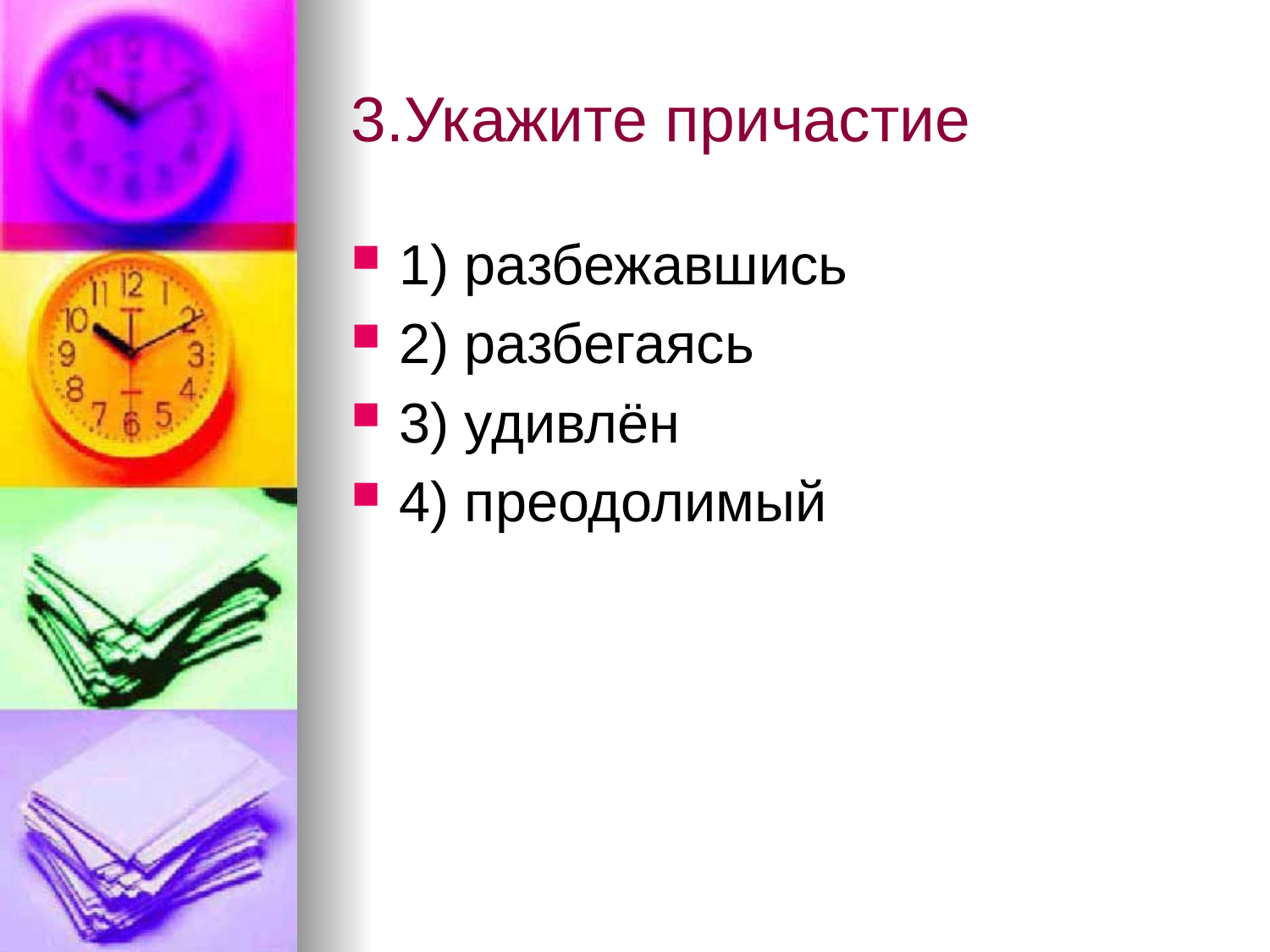

# 3.Укажите причастие
1) разбежавшись
2) разбегаясь
3) удивлён
4) преодолимый